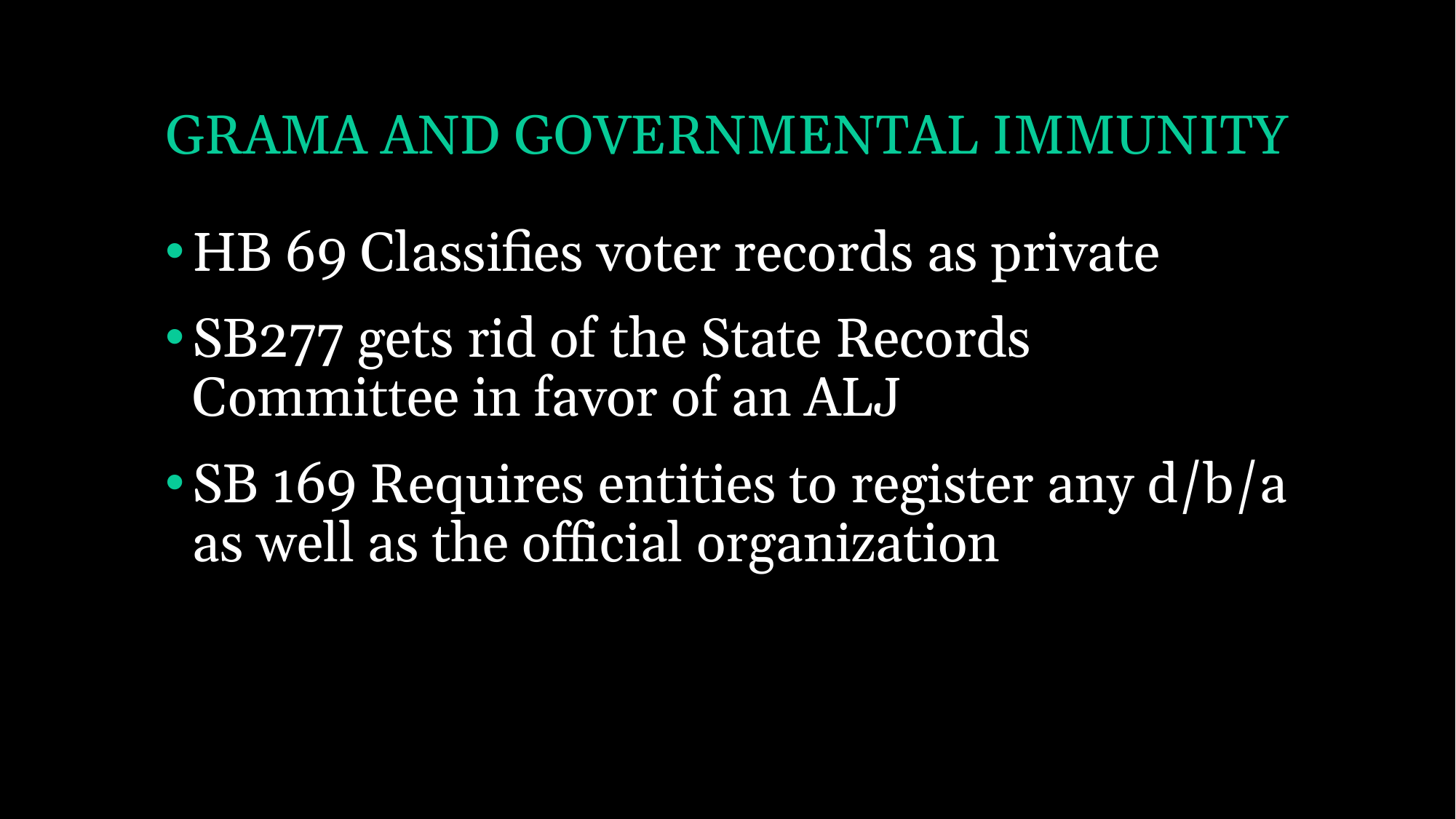

# GRAMA AND GOVERNMENTAL IMMUNITY
HB 69 Classifies voter records as private
SB277 gets rid of the State Records Committee in favor of an ALJ
SB 169 Requires entities to register any d/b/a as well as the official organization